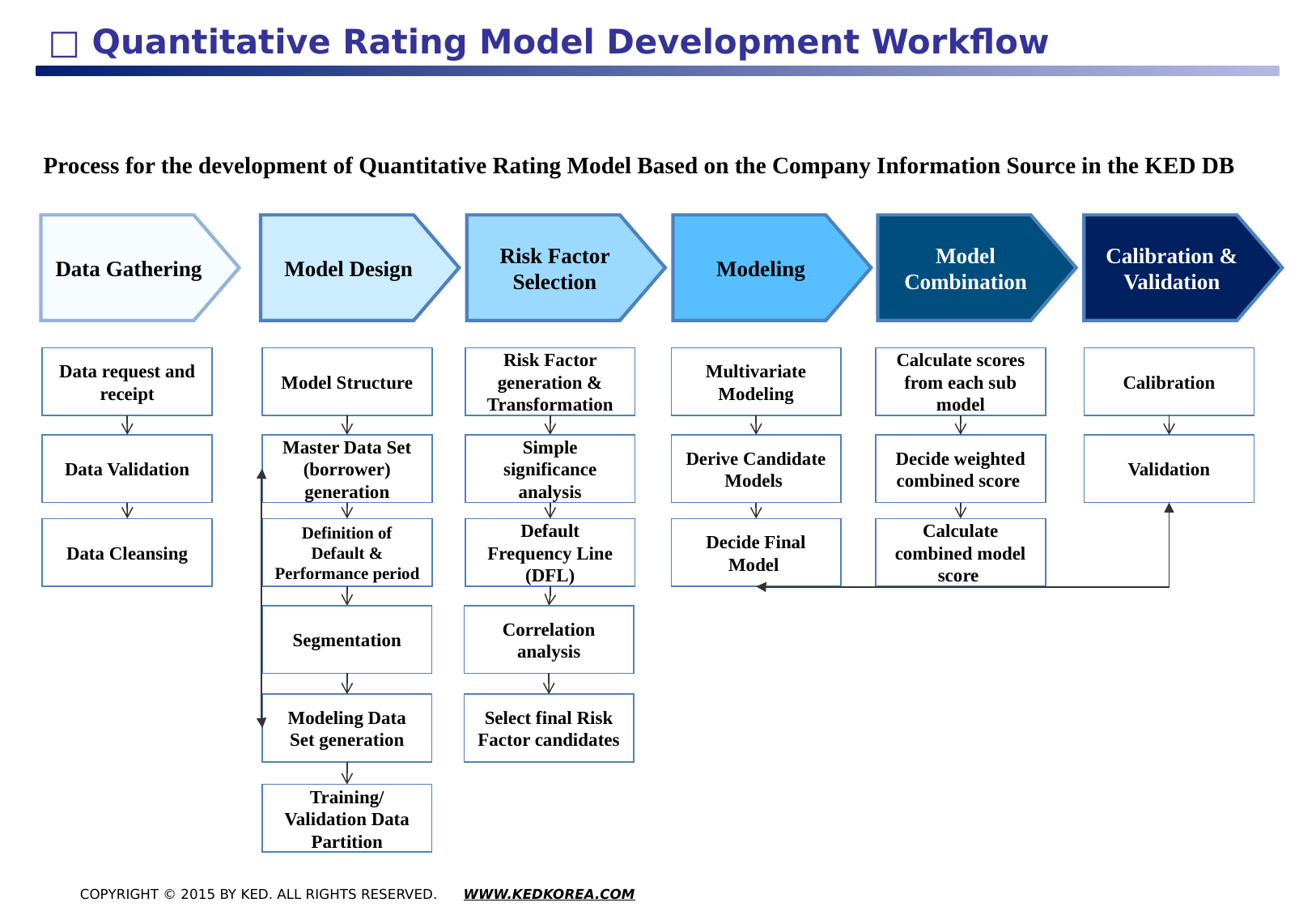

□ Quantitative Rating Model Development Workflow
Process for the development of Quantitative Rating Model Based on the Company Information Source in the KED DB
Data Gathering
Model Design
Risk Factor Selection
Modeling
Model Combination
Calibration & Validation
Data request and receipt
Model Structure
Risk Factor generation & Transformation
Multivariate Modeling
Calculate scores from each sub model
Calibration
Data Validation
Master Data Set (borrower) generation
Simple significance analysis
Derive Candidate Models
Decide weighted combined score
Validation
Data Cleansing
Definition of Default & Performance period
Default Frequency Line (DFL)
Decide Final Model
Calculate combined model score
Segmentation
Correlation analysis
Modeling Data Set generation
Select final Risk Factor candidates
Training/Validation Data Partition